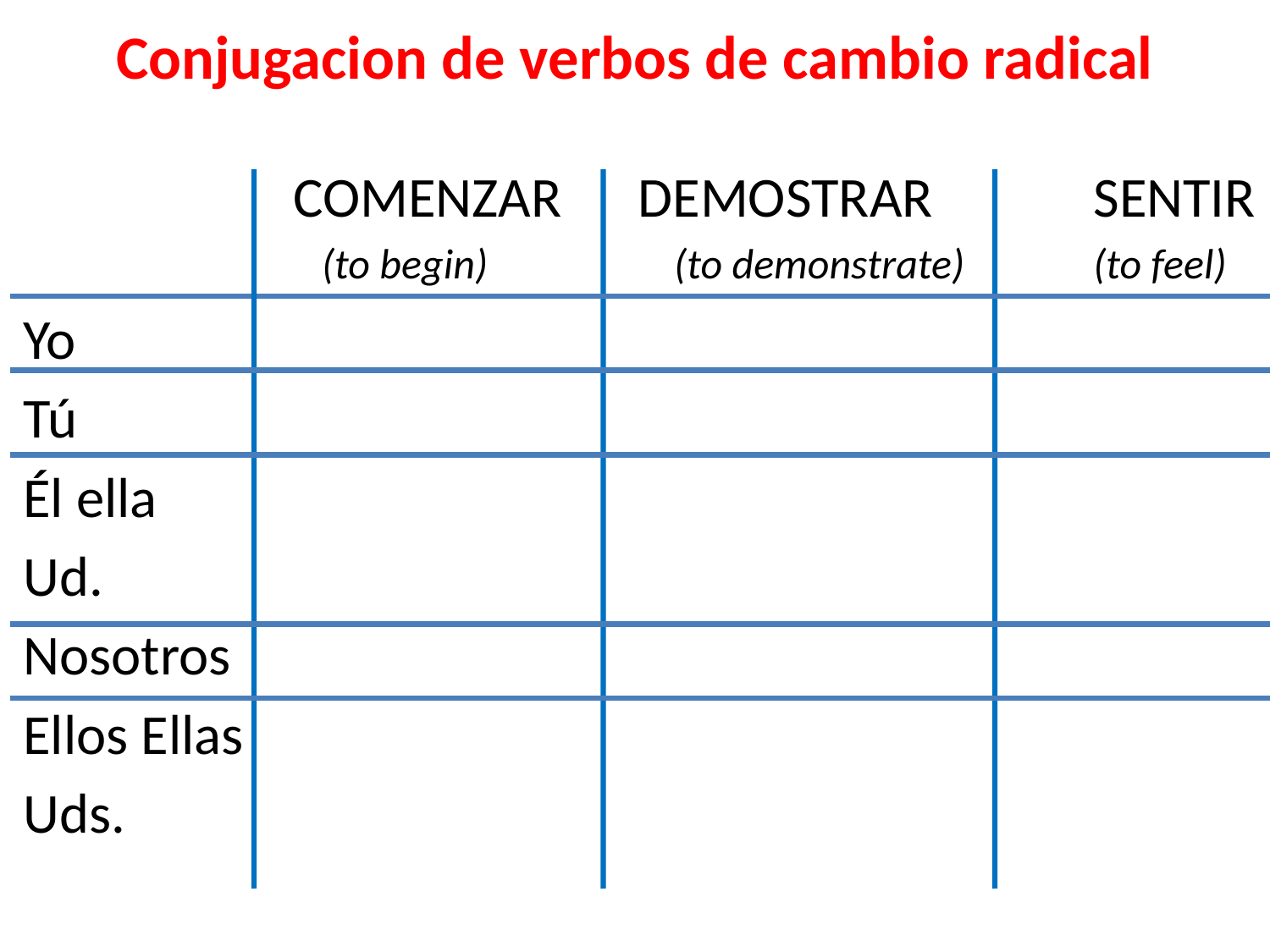

# Conjugacion de verbos de cambio radical
	COMENZAR      DEMOSTRAR	   SENTIR
        (to begin)		(to demonstrate)	    (to feel)

Yo
Tú
Él ella
Ud.
Nosotros
Ellos Ellas
Uds.